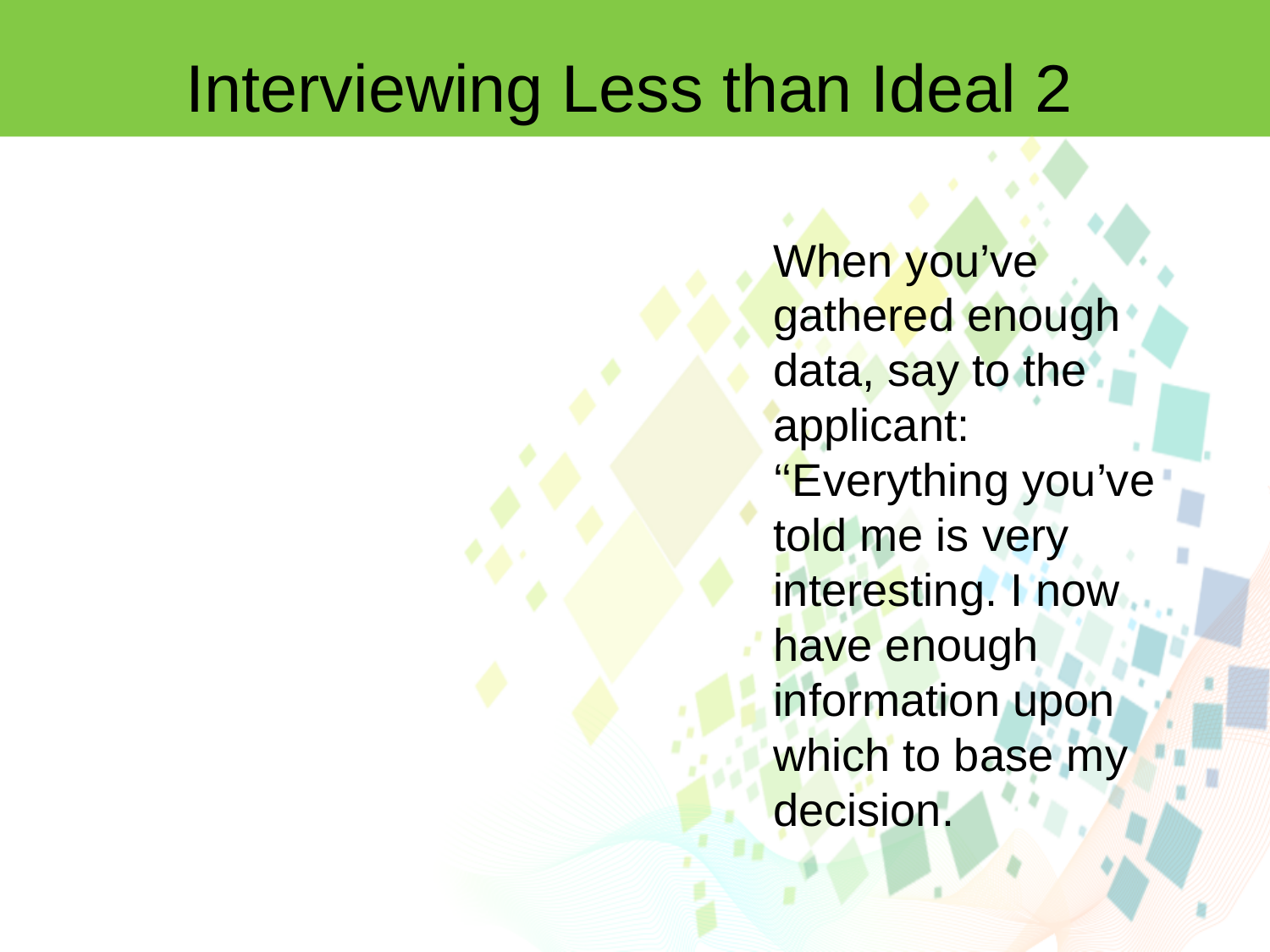

Interviewing Less than Ideal 2
When you’ve gathered enough
data, say to the applicant: ‘‘Everything you’ve told me is very interesting. I now have enough information upon which to base my decision.